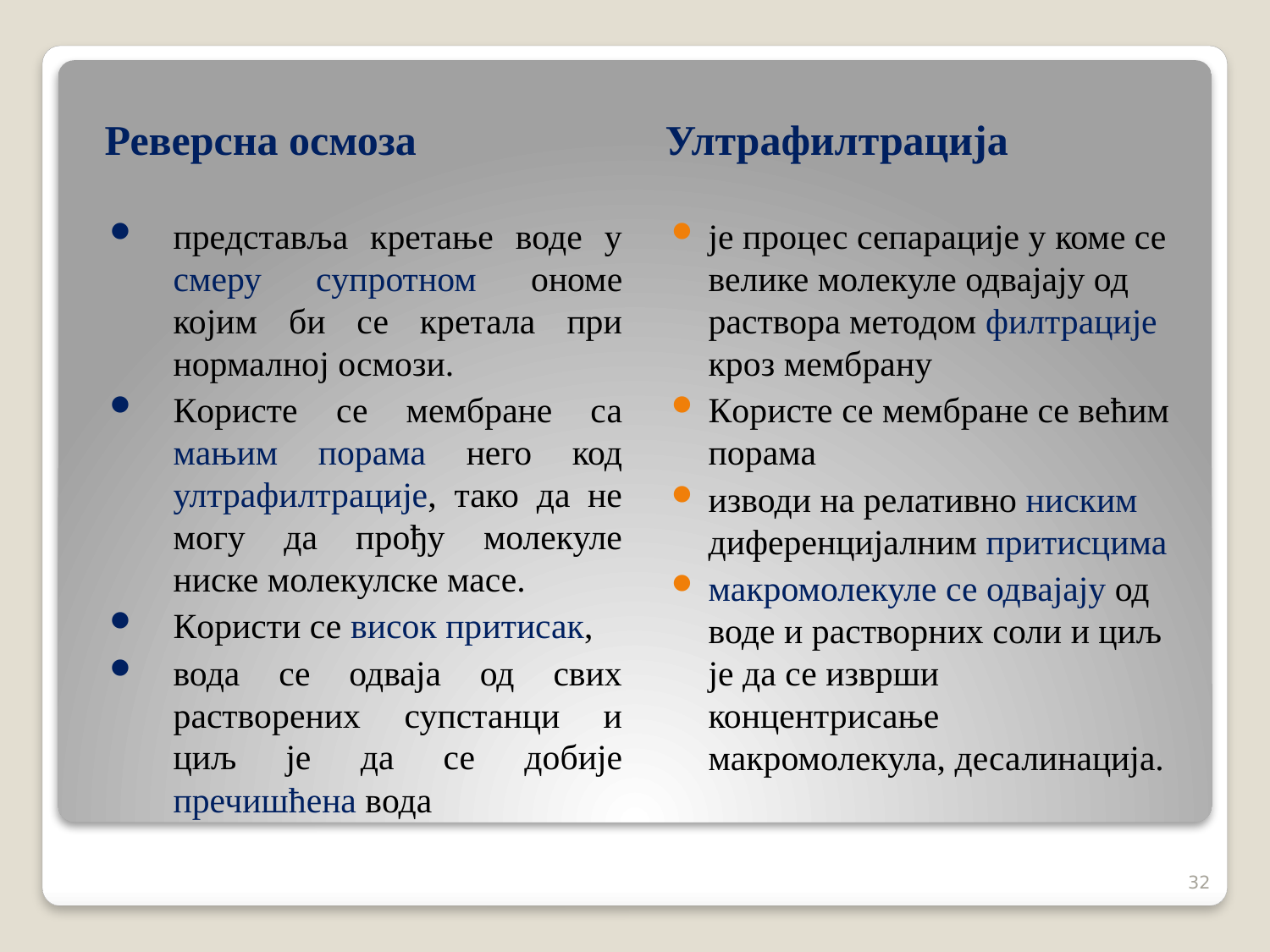

Реверсна осмоза
Ултрафилтрација
представља кретање воде у смеру супротном ономе којим би се кретала при нормалној осмози.
Користе се мембране са мањим порама него код ултрафилтрације, тако да не могу да прођу молекуле ниске молекулске масе.
Користи се висок притисак,
вода се одваја од свих растворених супстанци и циљ је да се добије пречишћена вода

је процес сепарације у коме се велике молекуле одвајају од раствора методом филтрације кроз мембрану
Користе се мембране се већим порама
изводи на релативно ниским диференцијалним притисцима
макромолекуле се одвајају од воде и растворних соли и циљ је да се изврши концентрисање макромолекула, десалинација.

32